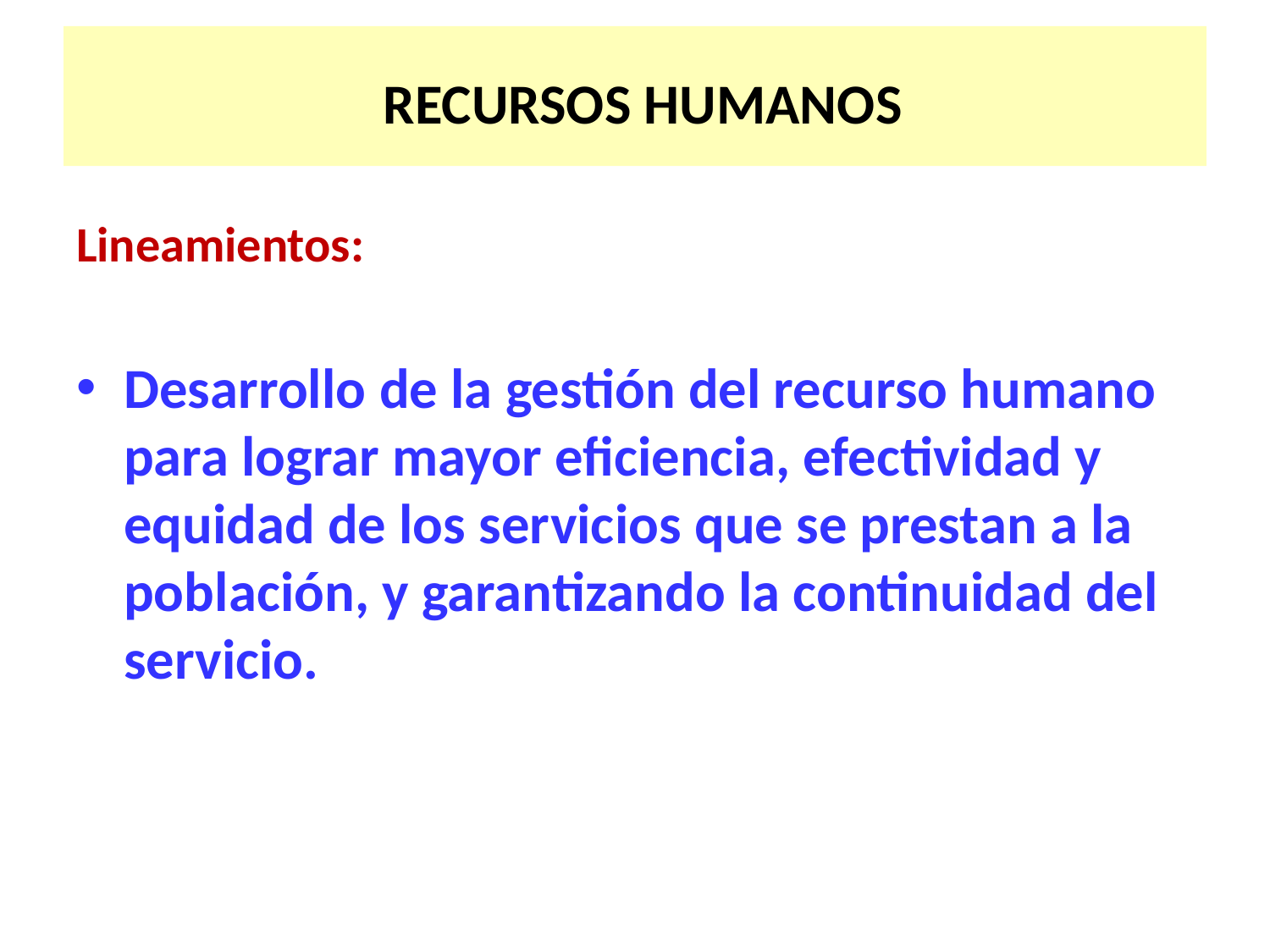

# RECURSOS HUMANOS
Lineamientos:

Desarrollo de la gestión del recurso humano para lograr mayor eficiencia, efectividad y equidad de los servicios que se prestan a la población, y garantizando la continuidad del servicio.